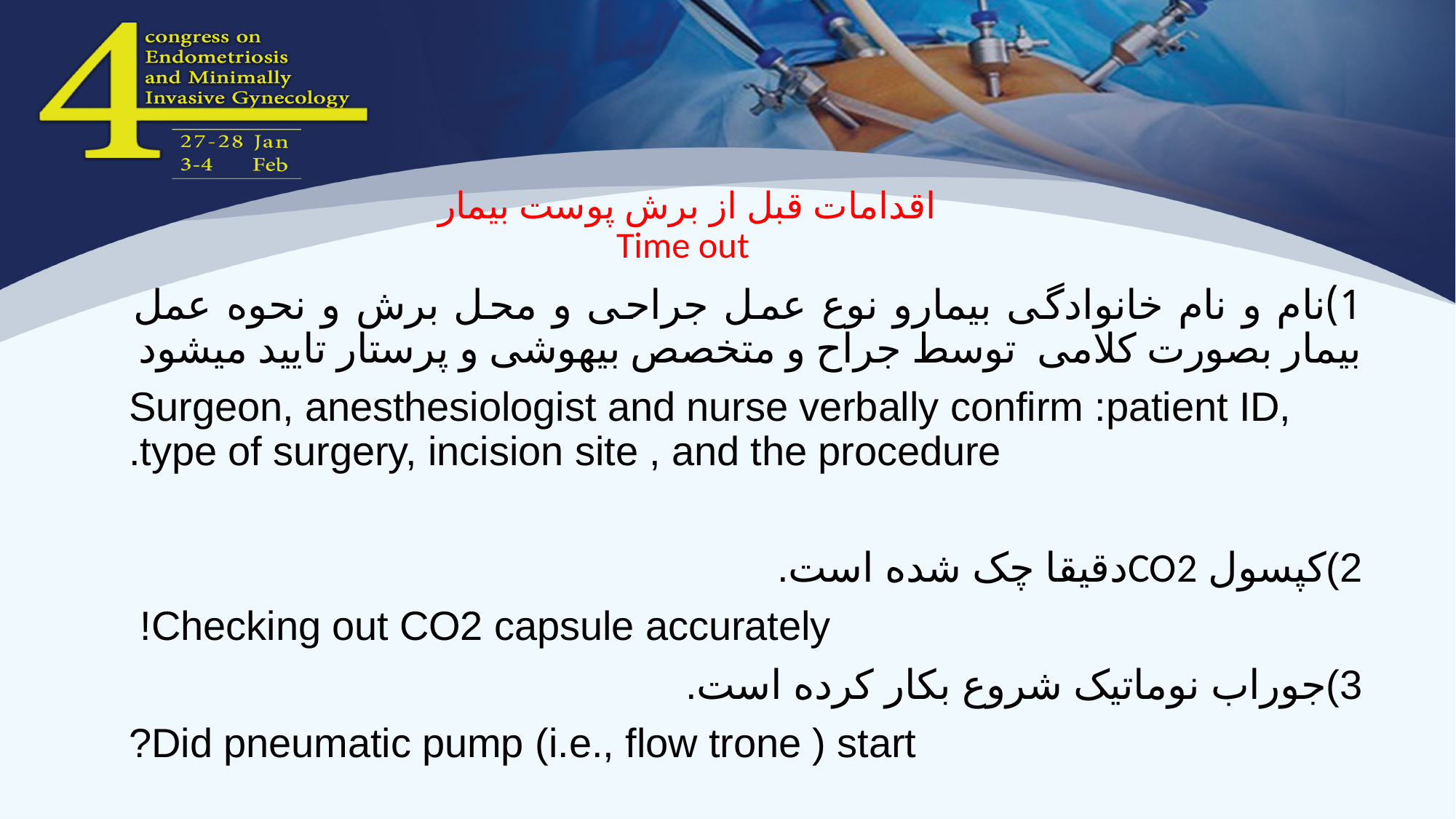

# اقدامات قبل از برش پوست بیمار Time out
1)نام و نام خانوادگی بیمارو نوع عمل جراحی و محل برش و نحوه عمل بیمار بصورت کلامی  توسط جراح و متخصص بیهوشی و پرستار تایید میشود
Surgeon, anesthesiologist and nurse verbally confirm :patient ID, type of surgery, incision site , and the procedure.

2)کپسول CO2دقیقا چک شده است.
Checking out CO2 capsule accurately!
3)جوراب نوماتیک شروع بکار کرده است.
Did pneumatic pump (i.e., flow trone ) start?